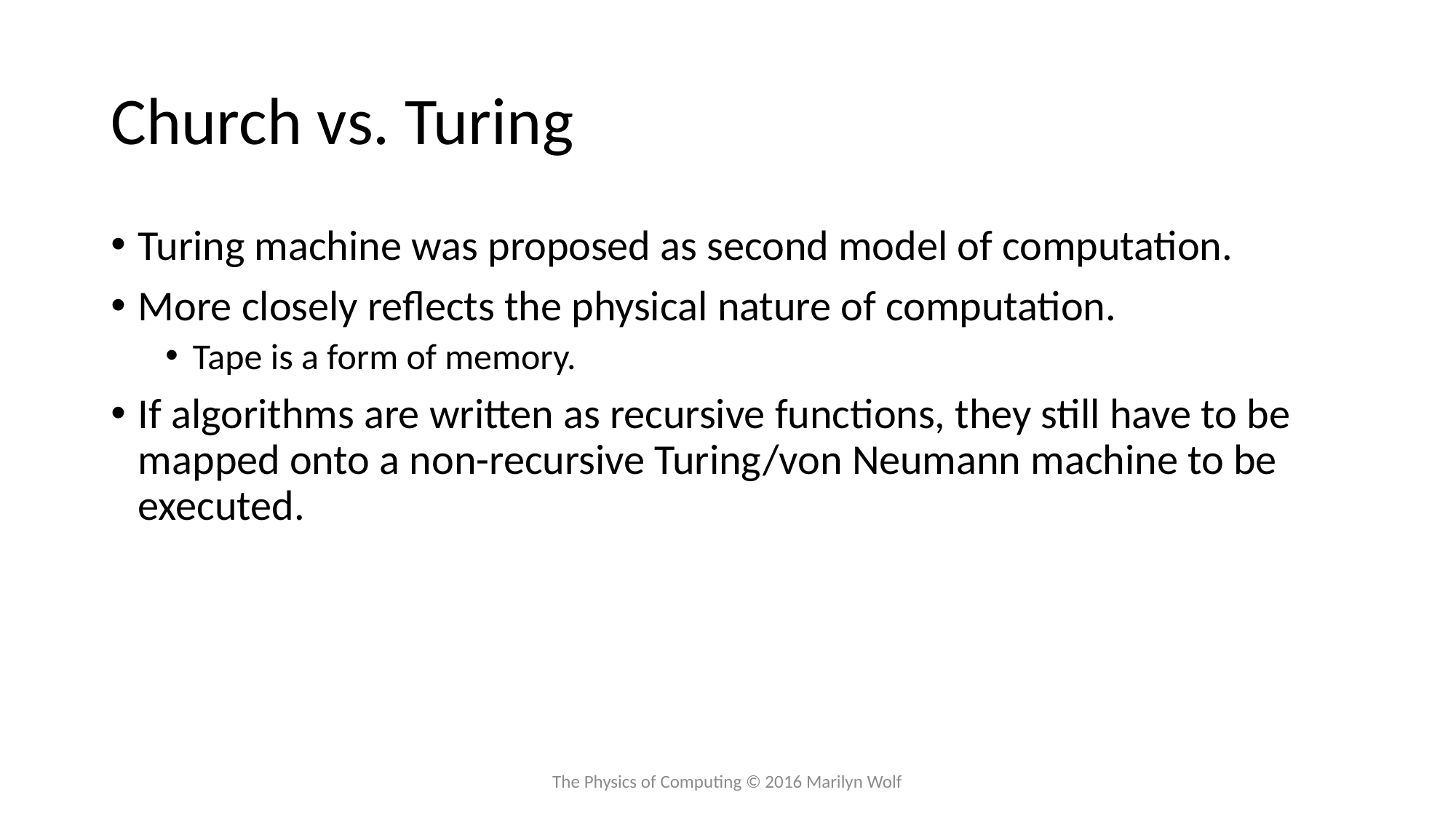

# Church vs. Turing
Turing machine was proposed as second model of computation.
More closely reflects the physical nature of computation.
Tape is a form of memory.
If algorithms are written as recursive functions, they still have to be mapped onto a non-recursive Turing/von Neumann machine to be executed.
The Physics of Computing © 2016 Marilyn Wolf